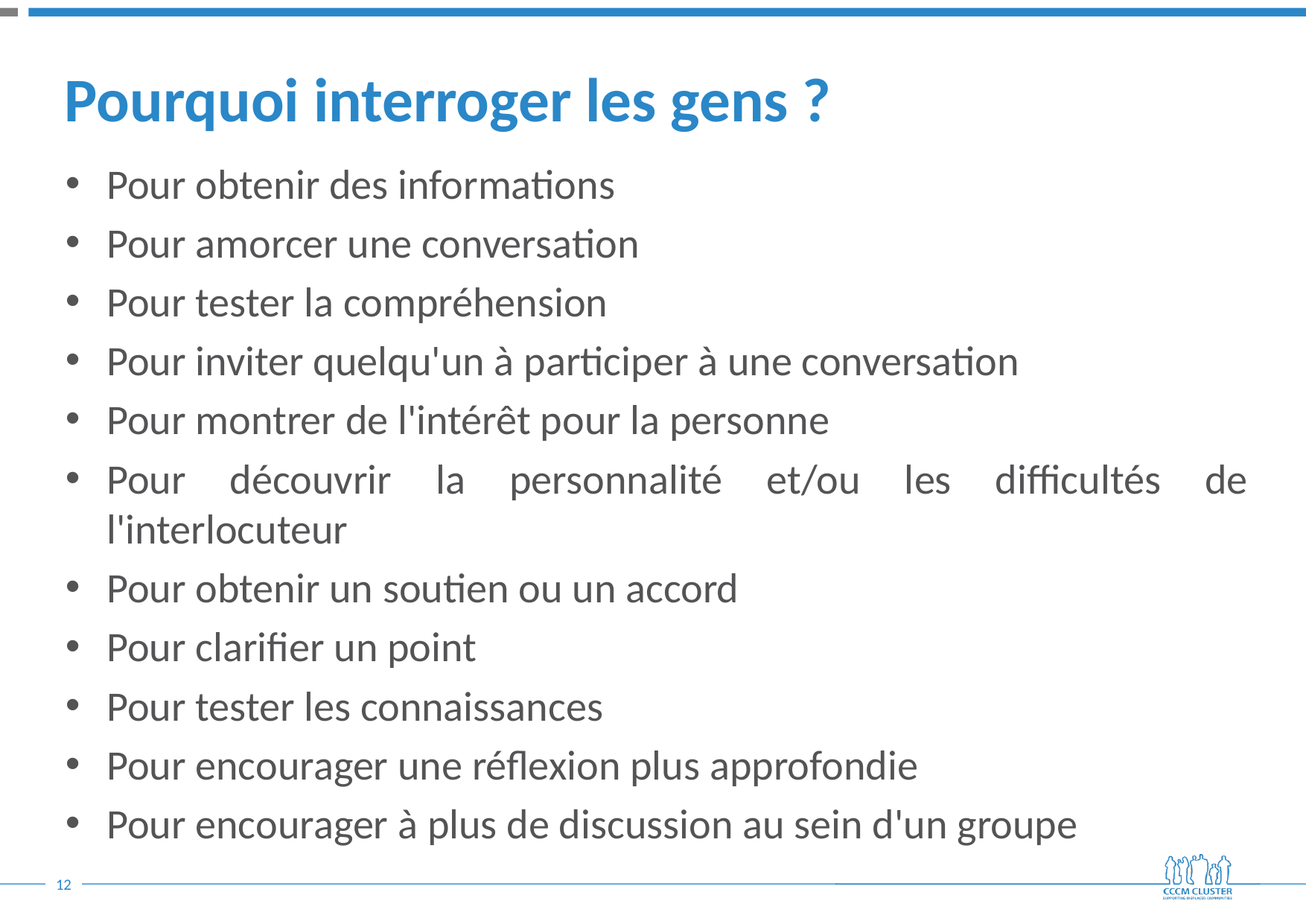

# Pourquoi interroger les gens ?
Pour obtenir des informations
Pour amorcer une conversation
Pour tester la compréhension
Pour inviter quelqu'un à participer à une conversation
Pour montrer de l'intérêt pour la personne
Pour découvrir la personnalité et/ou les difficultés de l'interlocuteur
Pour obtenir un soutien ou un accord
Pour clarifier un point
Pour tester les connaissances
Pour encourager une réflexion plus approfondie
Pour encourager à plus de discussion au sein d'un groupe